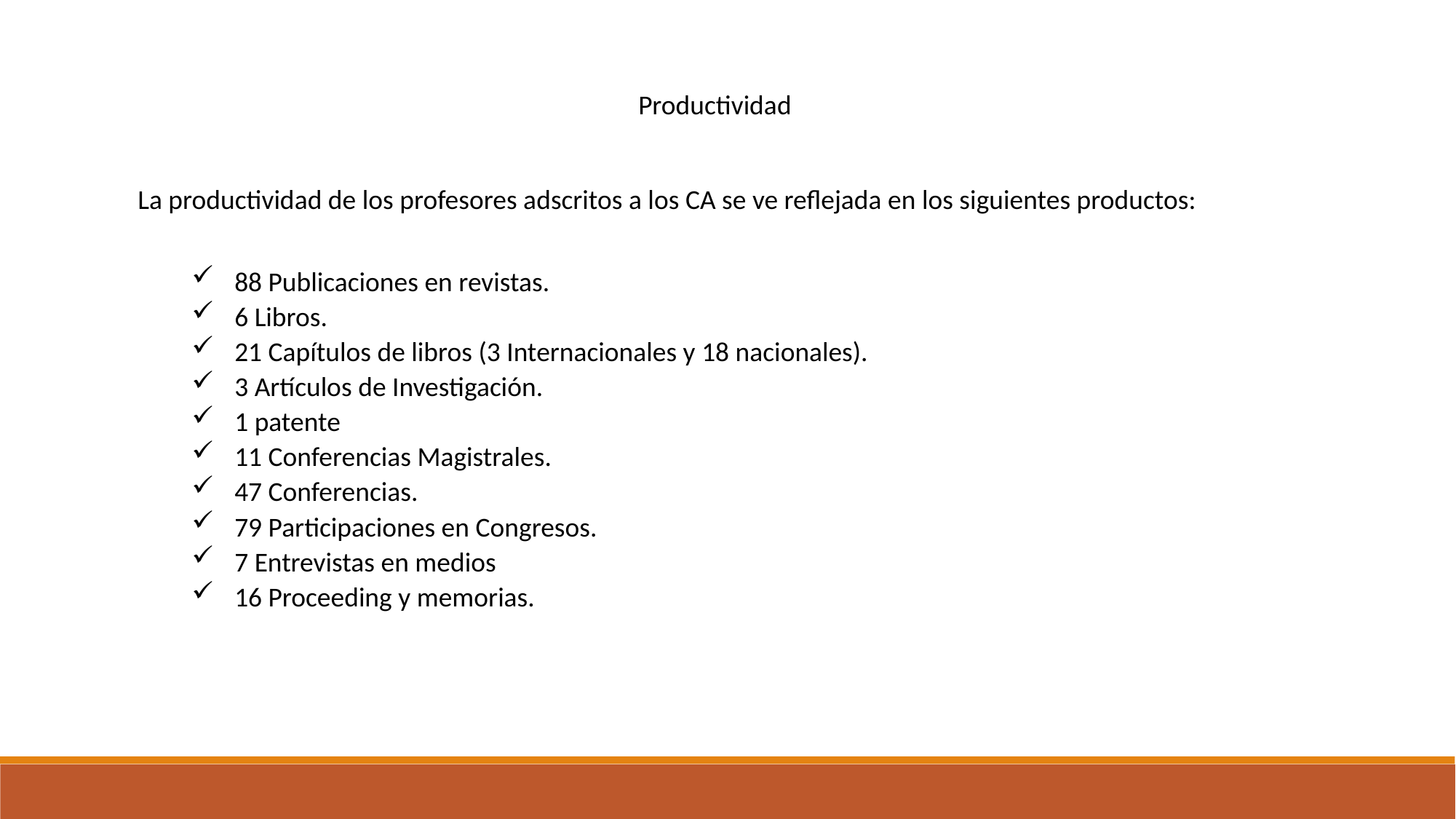

Productividad

La productividad de los profesores adscritos a los CA se ve reflejada en los siguientes productos:

88 Publicaciones en revistas.
6 Libros.
21 Capítulos de libros (3 Internacionales y 18 nacionales).
3 Artículos de Investigación.
1 patente
11 Conferencias Magistrales.
47 Conferencias.
79 Participaciones en Congresos.
7 Entrevistas en medios
16 Proceeding y memorias.